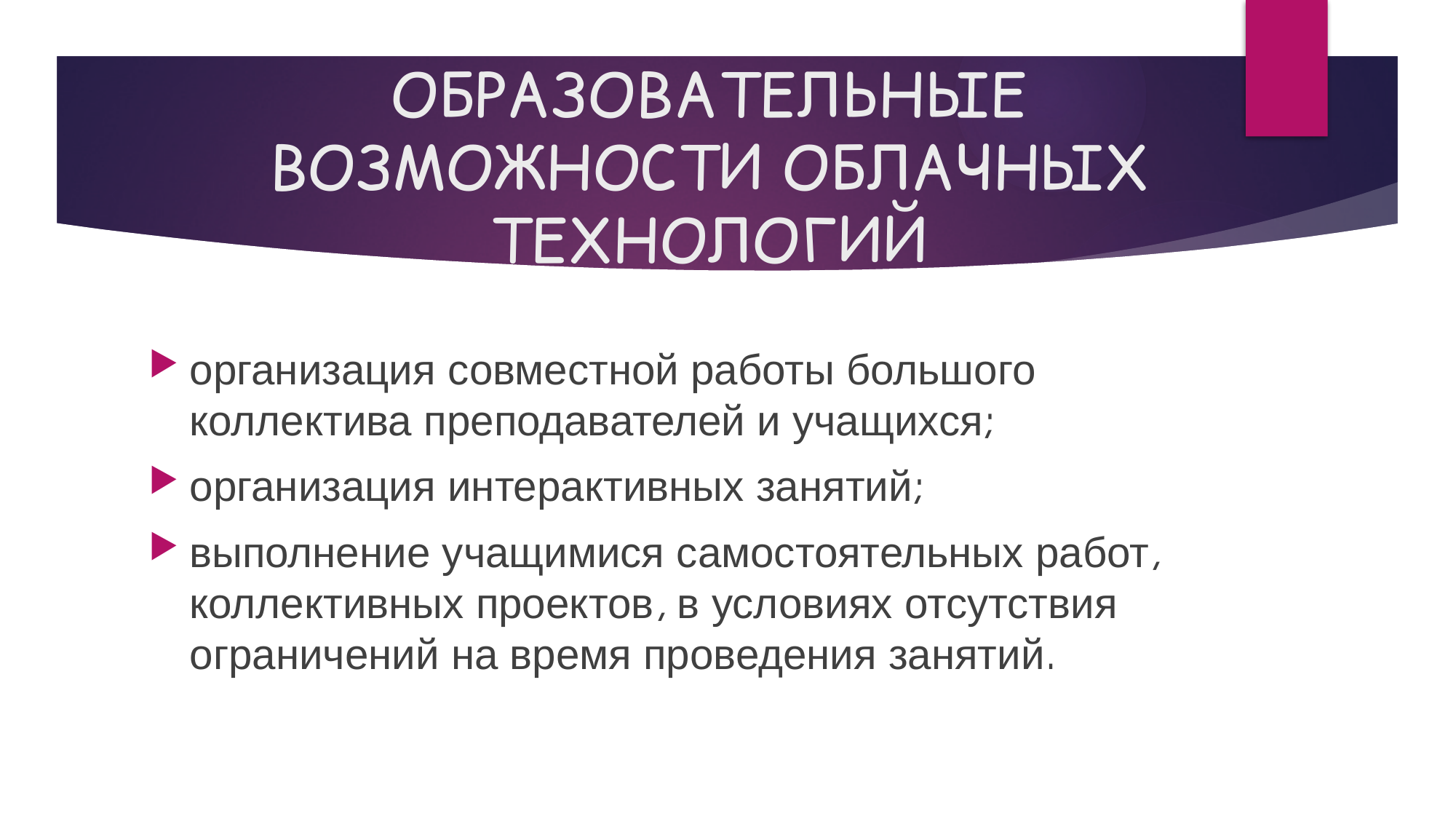

# ОБРАЗОВАТЕЛЬНЫЕ ВОЗМОЖНОСТИ ОБЛАЧНЫХ ТЕХНОЛОГИЙ
организация совместной работы большого коллектива преподавателей и учащихся;
организация интерактивных занятий;
выполнение учащимися самостоятельных работ, коллективных проектов, в условиях отсутствия ограничений на время проведения занятий.